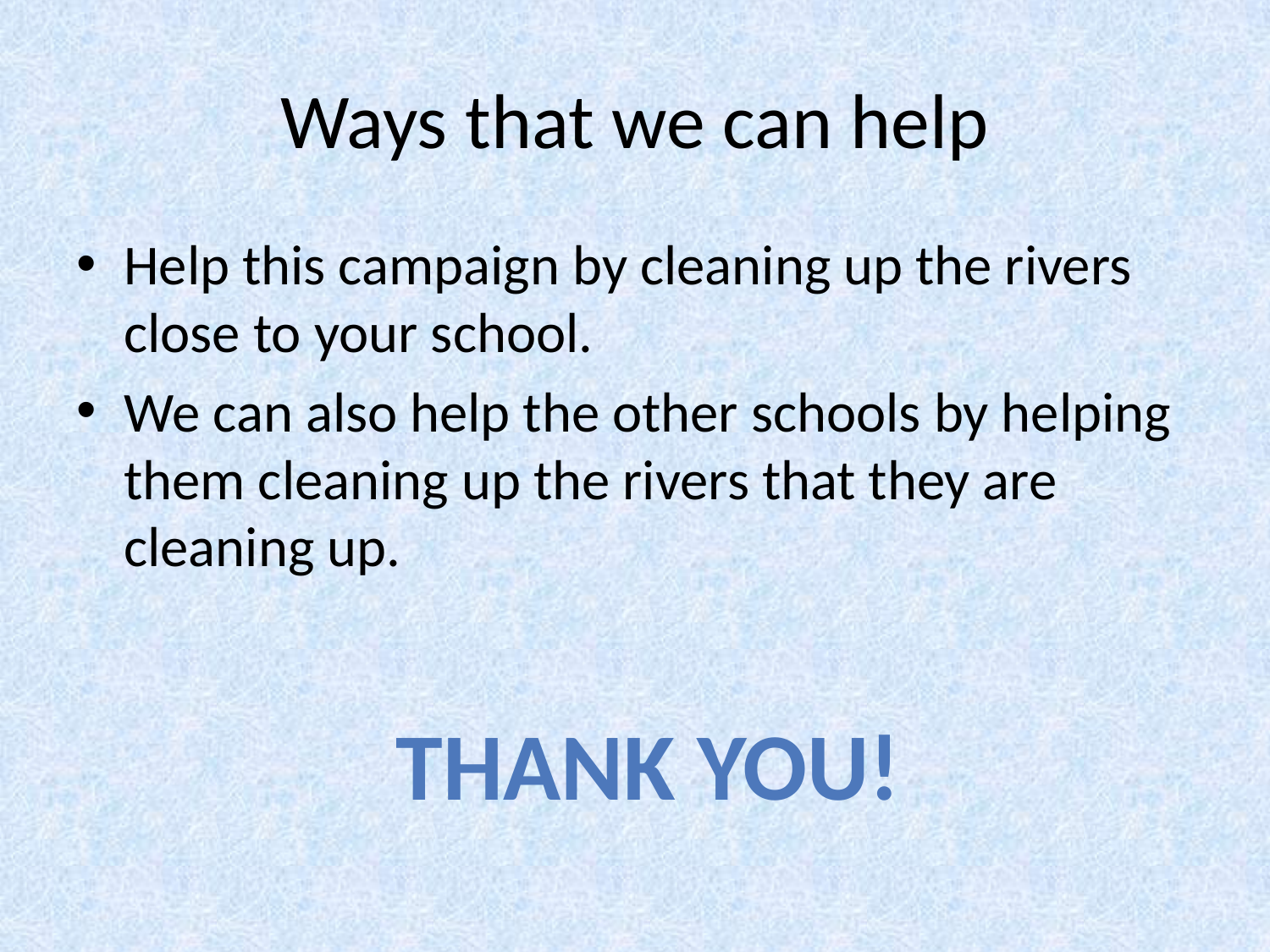

# Ways that we can help
Help this campaign by cleaning up the rivers close to your school.
We can also help the other schools by helping them cleaning up the rivers that they are cleaning up.
Thank you!